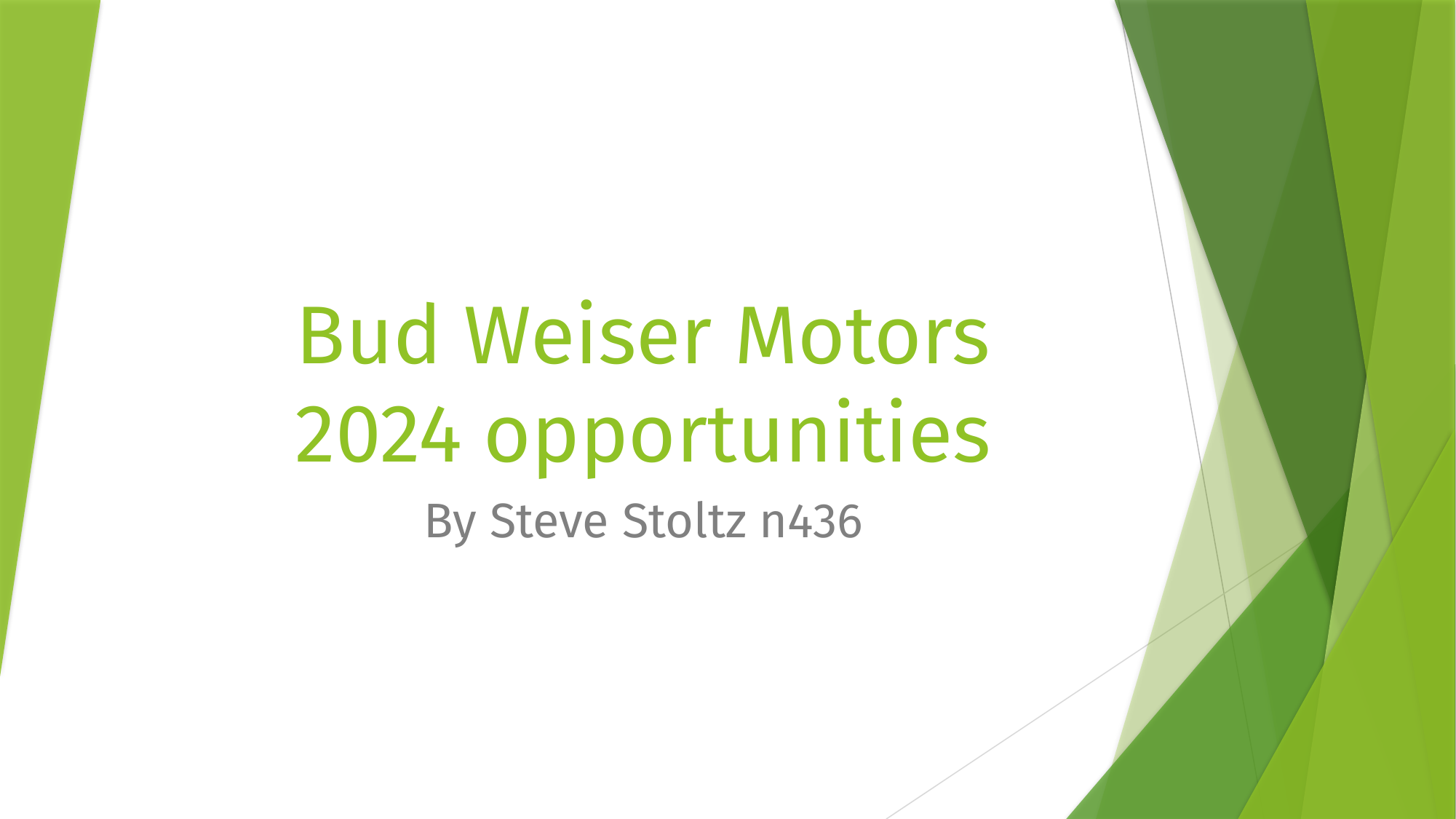

# Bud Weiser Motors 2024 opportunities
By Steve Stoltz n436